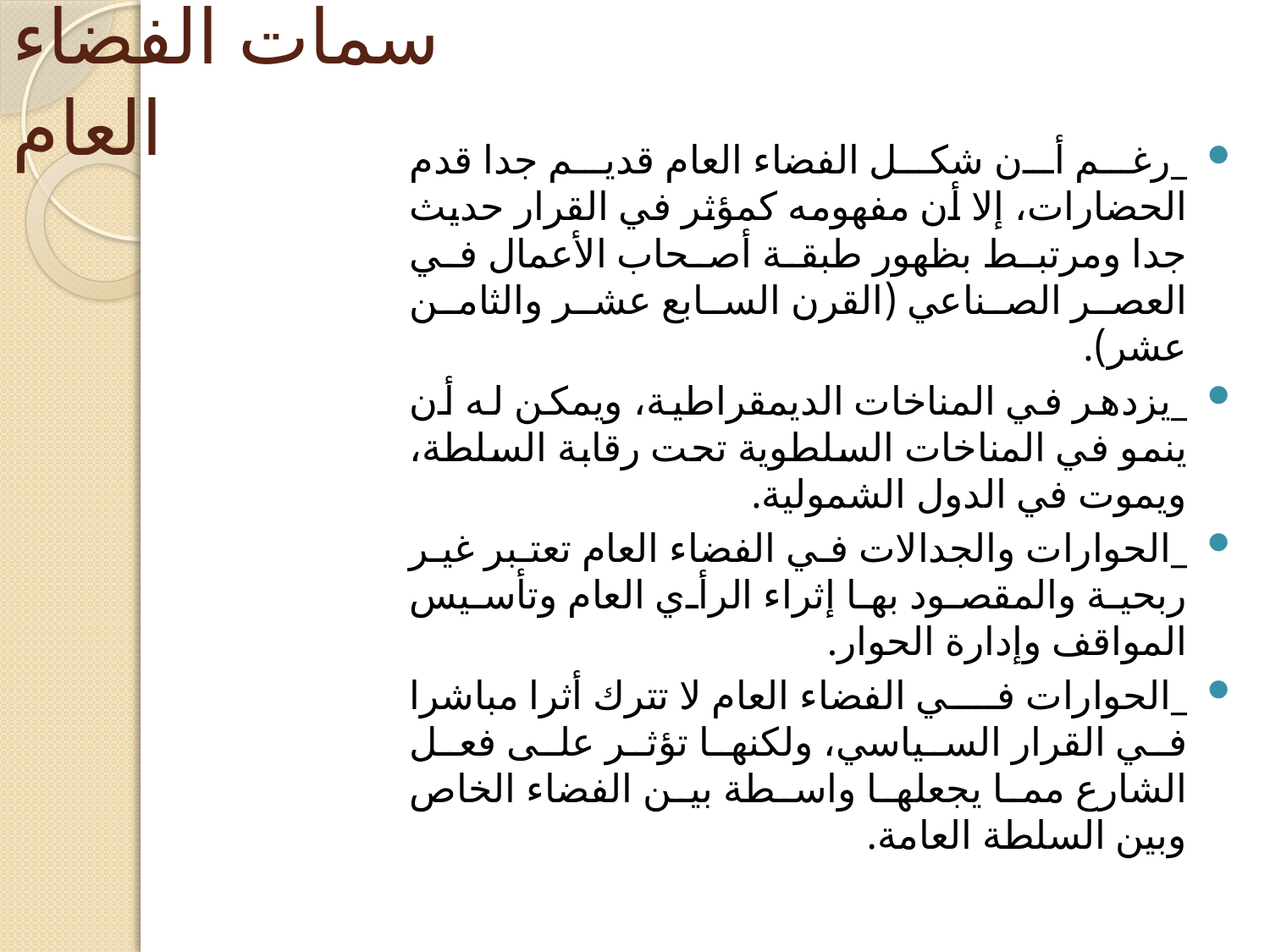

# سمات الفضاء العام
_رغم أن شكل الفضاء العام قديم جدا قدم الحضارات، إلا أن مفهومه كمؤثر في القرار حديث جدا ومرتبط بظهور طبقة أصحاب الأعمال في العصر الصناعي (القرن السابع عشر والثامن عشر).
_يزدهر في المناخات الديمقراطية، ويمكن له أن ينمو في المناخات السلطوية تحت رقابة السلطة، ويموت في الدول الشمولية.
_الحوارات والجدالات في الفضاء العام تعتبر غير ربحية والمقصود بها إثراء الرأي العام وتأسيس المواقف وإدارة الحوار.
_الحوارات في الفضاء العام لا تترك أثرا مباشرا في القرار السياسي، ولكنها تؤثر على فعل الشارع مما يجعلها واسطة بين الفضاء الخاص وبين السلطة العامة.